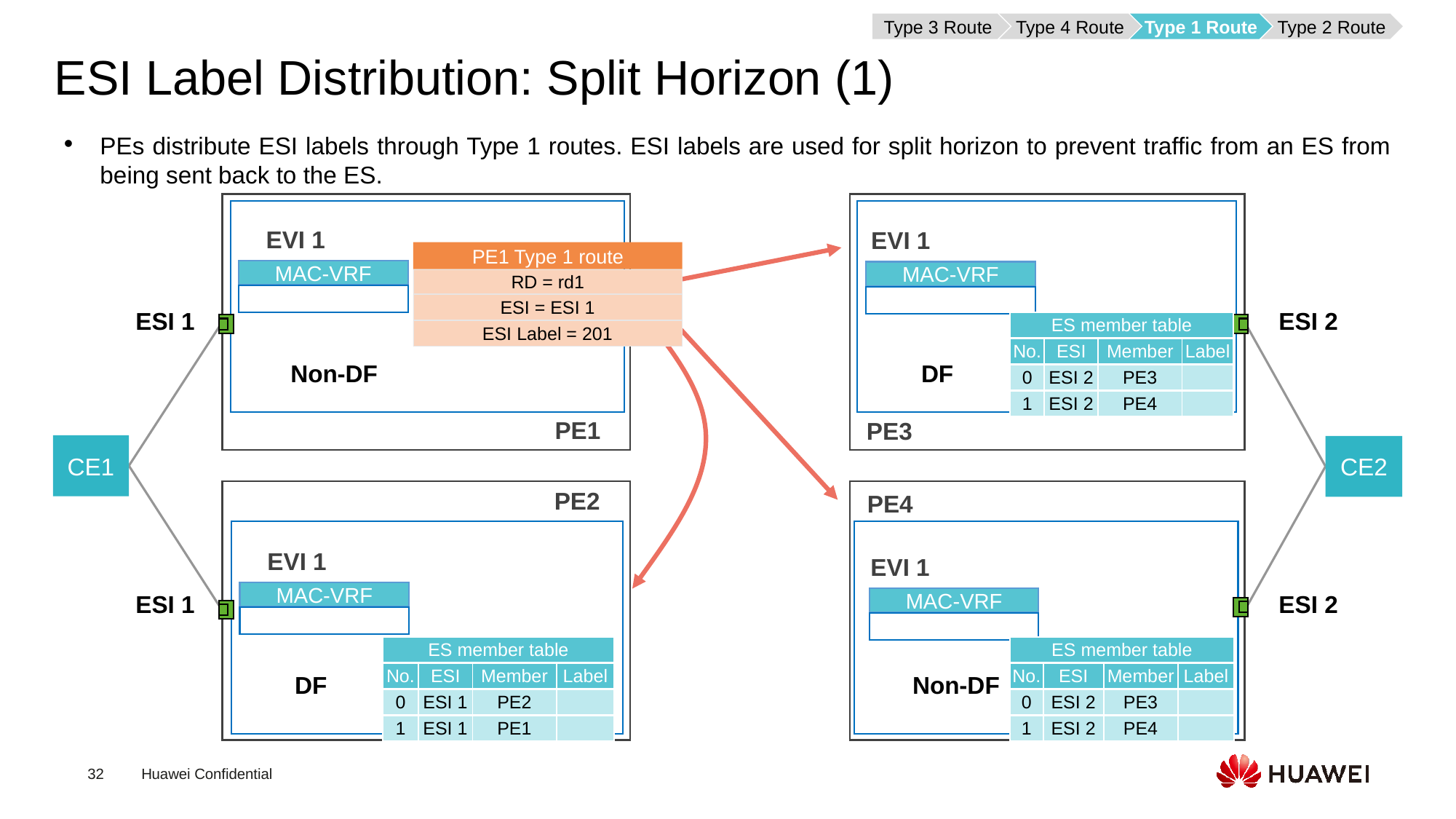

Type 3 Route
Type 4 Route
Type 1 Route
Type 2 Route
# ESI Label Distribution: Split Horizon (1)
PEs distribute ESI labels through Type 1 routes. ESI labels are used for split horizon to prevent traffic from an ES from being sent back to the ES.

EVI 1
EVI 1
PE1 Type 1 route
RD = rd1
ESI = ESI 1
ESI Label = 201

MAC-VRF
MAC-VRF

ESI 1
ESI 2
| ES member table |  |  |  |
| --- | --- | --- | --- |
| No. | ESI | Member | Label |
| 0 | ESI 2 | PE3 |  |
| 1 | ESI 2 | PE4 |  |

Non-DF
DF
PE1
PE3
CE1
CE2
PE2

PE4

EVI 1
EVI 1
MAC-VRF
ESI 1
ESI 2
MAC-VRF

| ES member table |  |  |  |
| --- | --- | --- | --- |
| No. | ESI | Member | Label |
| 0 | ESI 1 | PE2 |  |
| 1 | ESI 1 | PE1 |  |
| ES member table |  |  |  |
| --- | --- | --- | --- |
| No. | ESI | Member | Label |
| 0 | ESI 2 | PE3 |  |
| 1 | ESI 2 | PE4 |  |
DF
Non-DF